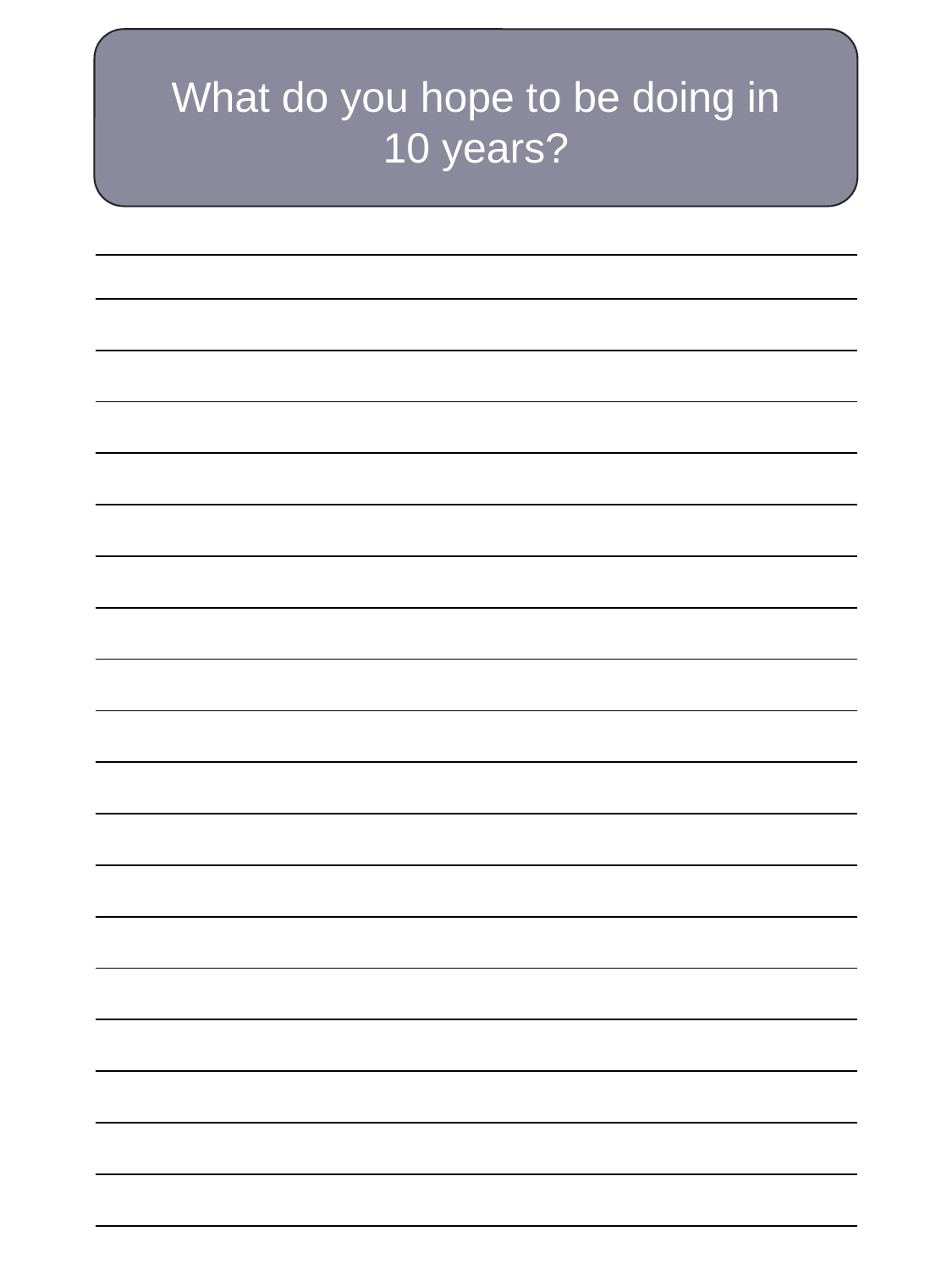

What do you hope to be doing in 10 years?
|  |
| --- |
|  |
|  |
|  |
|  |
|  |
|  |
|  |
|  |
|  |
|  |
|  |
|  |
|  |
|  |
|  |
|  |
|  |
|  |